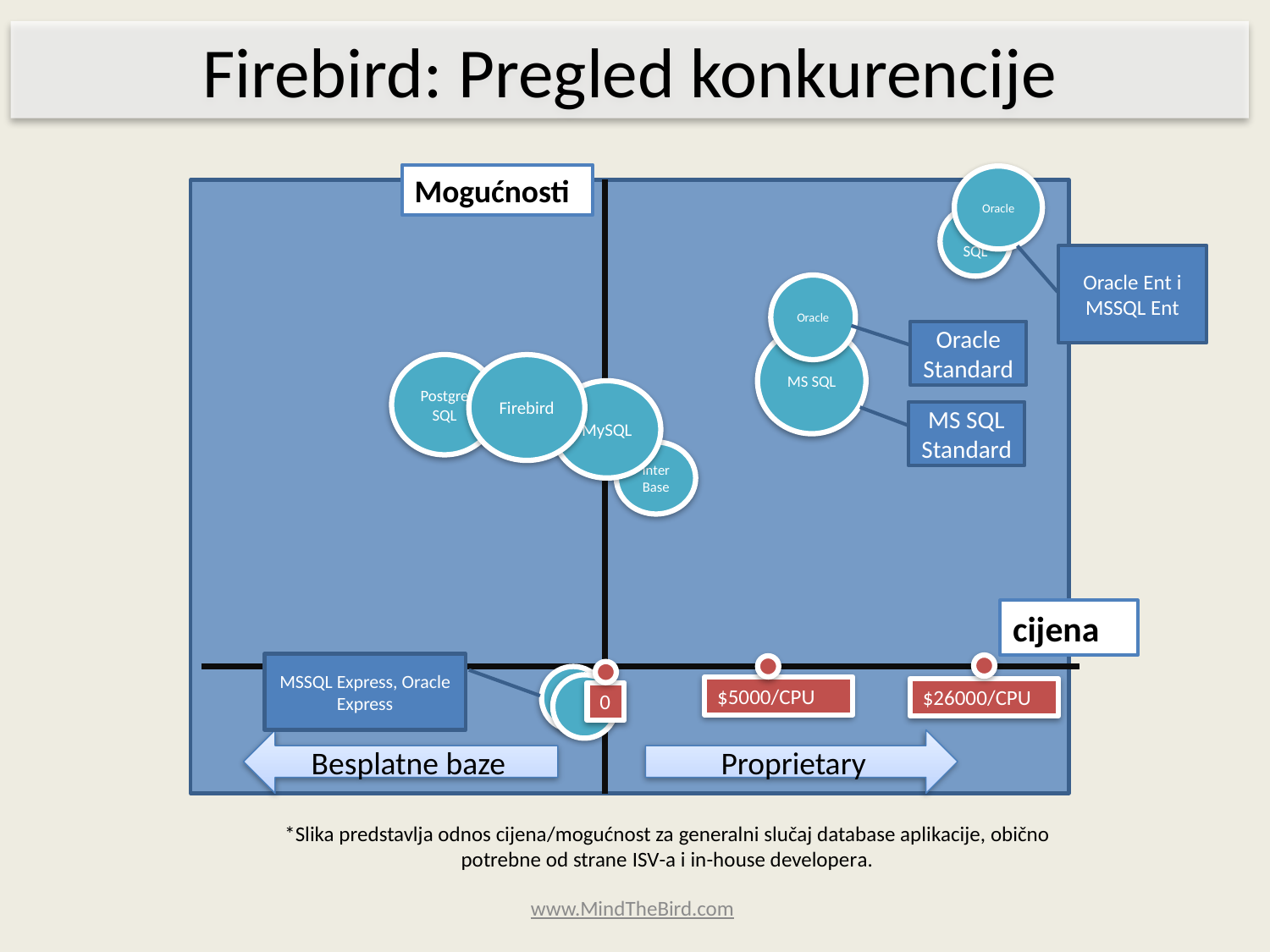

Firebird: Pregled konkurencije
Mogućnosti
Oracle

MSSQL
Oracle Ent i MSSQL Ent
Oracle
Oracle Standard
MS SQL
PostgreSQL
Firebird
MySQL
MS SQL Standard
InterBase
cijena
MSSQL Express, Oracle Express

$5000/CPU
$26000/CPU
0
Besplatne baze
Proprietary
*Slika predstavlja odnos cijena/mogućnost za generalni slučaj database aplikacije, obično potrebne od strane ISV-a i in-house developera.
www.MindTheBird.com